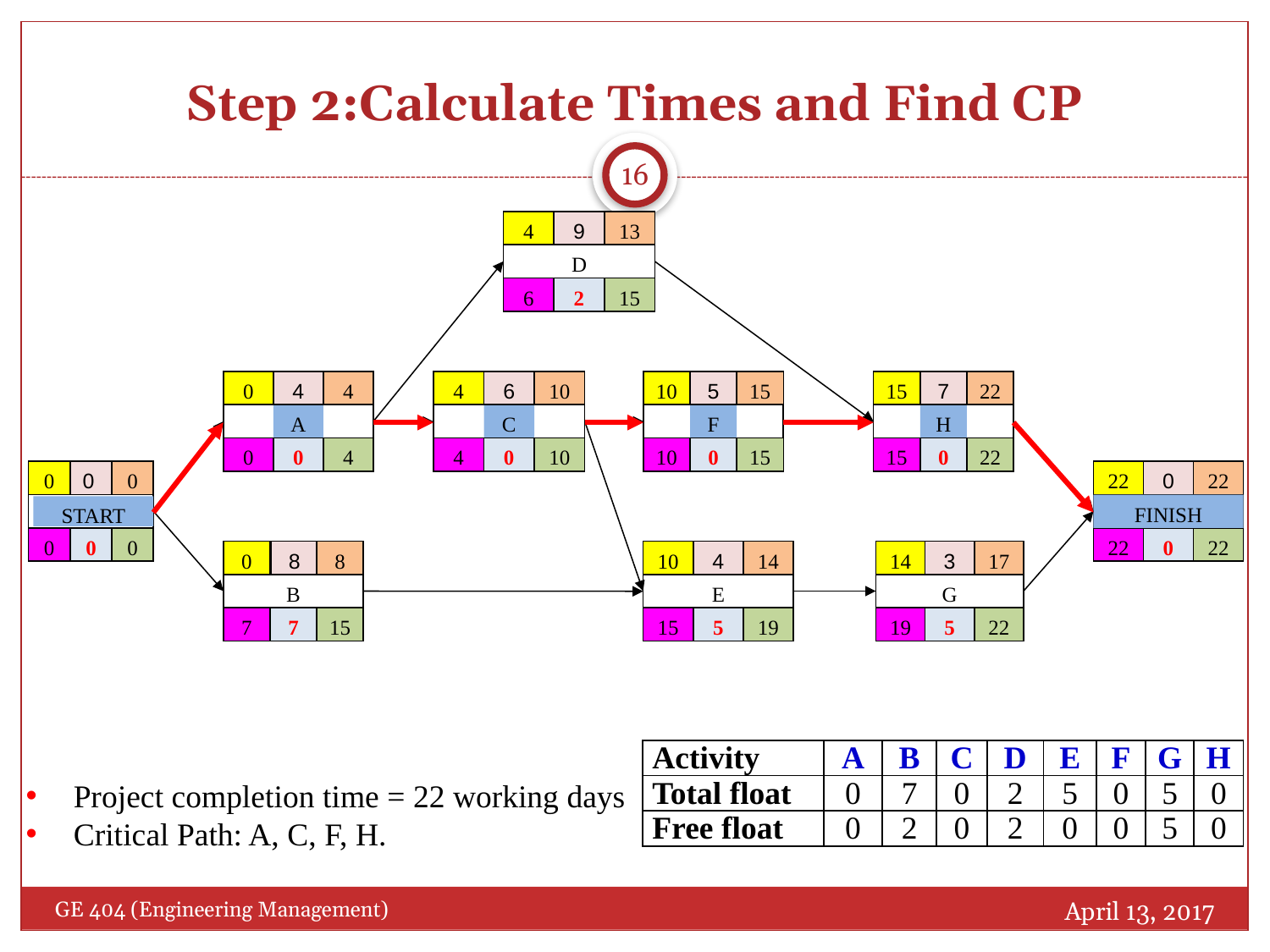

# Step 2:Calculate Times and Find CP
16

4
9
13
D
6
2
15

10
5
15
F
10
0
15

15
7
22
H
15
0
22

0
4
4
A
0
0
4

4
6
10
C
4
0
10

22
0
22

22
0
22
FINISH

0
0
0

0
0
0
START

14
3
17
G
19
5
22

0
8
8
B
7
7
15

10
4
14
E
15
5
19
| Activity | A | B | C | D | E | F | G | H |
| --- | --- | --- | --- | --- | --- | --- | --- | --- |
| Total float | 0 | 7 | 0 | 2 | 5 | 0 | 5 | 0 |
| Free float | 0 | 2 | 0 | 2 | 0 | 0 | 5 | 0 |
Project completion time = 22 working days
Critical Path: A, C, F, H.
April 13, 2017
GE 404 (Engineering Management)